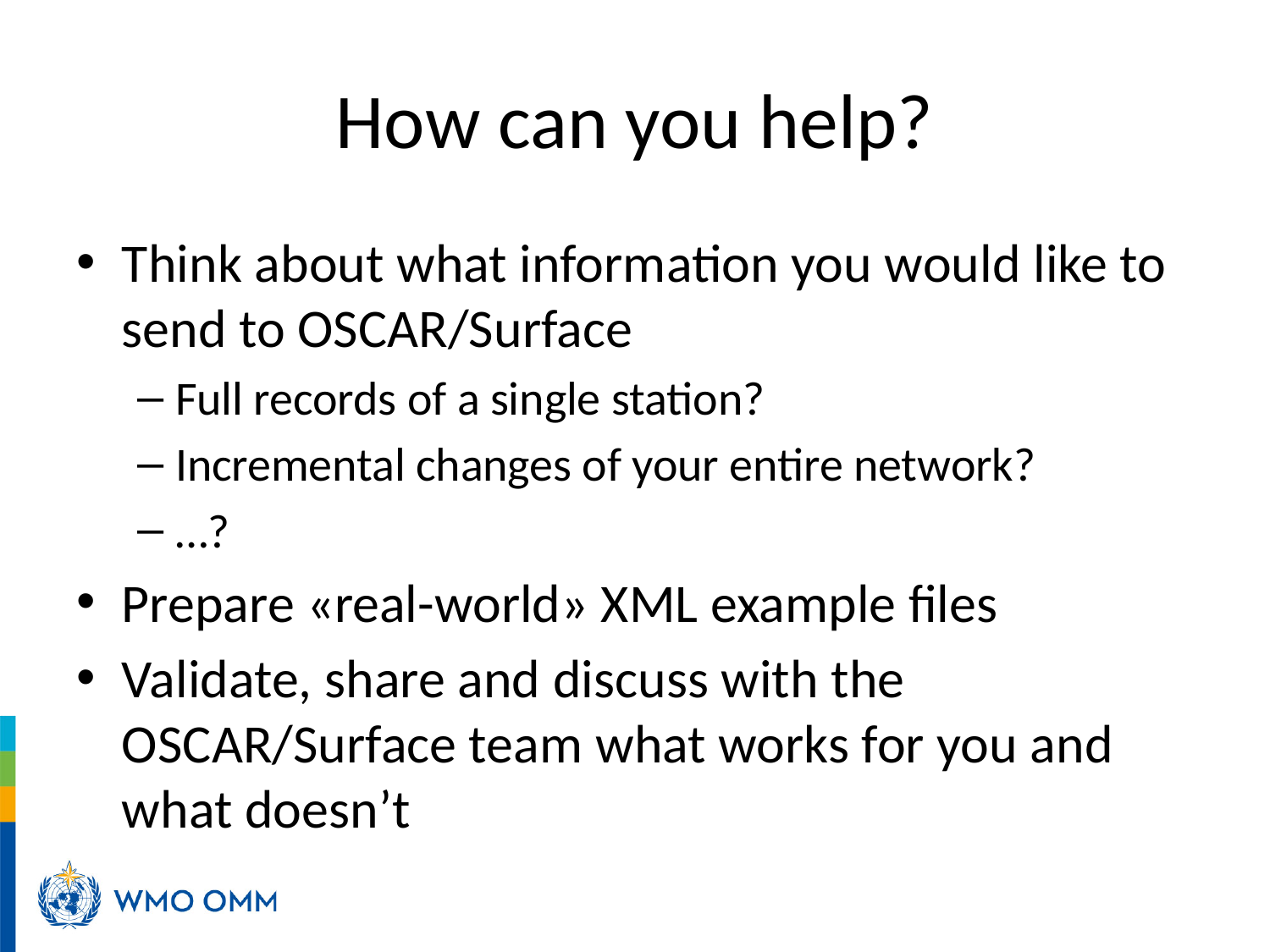

# How can you help?
Think about what information you would like to send to OSCAR/Surface
Full records of a single station?
Incremental changes of your entire network?
…?
Prepare «real-world» XML example files
Validate, share and discuss with the OSCAR/Surface team what works for you and what doesn’t